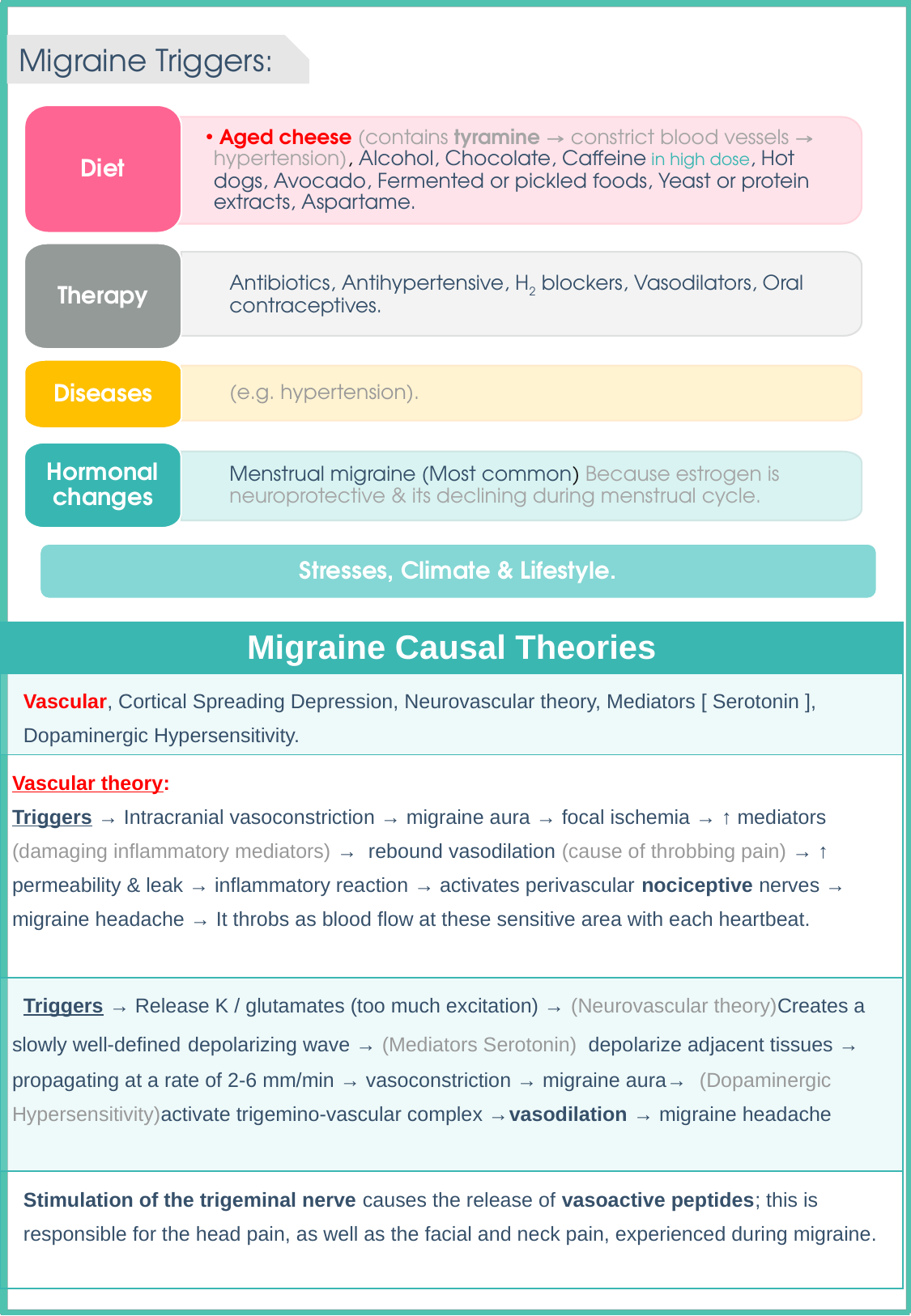

Migraine Triggers:
Diet
 Aged cheese (contains tyramine → constrict blood vessels → hypertension), Alcohol, Chocolate, Caffeine in high dose, Hot dogs, Avocado, Fermented or pickled foods, Yeast or protein extracts, Aspartame.
Therapy
Antibiotics, Antihypertensive, H2 blockers, Vasodilators, Oral contraceptives.
Diseases
(e.g. hypertension).
Hormonal changes
Menstrual migraine (Most common) Because estrogen is neuroprotective & its declining during menstrual cycle.
Stresses, Climate & Lifestyle.
| Migraine Causal Theories |
| --- |
| Vascular, Cortical Spreading Depression, Neurovascular theory, Mediators [ Serotonin ], Dopaminergic Hypersensitivity. |
| Vascular theory: Triggers → Intracranial vasoconstriction → migraine aura → focal ischemia → ↑ mediators (damaging inflammatory mediators) → rebound vasodilation (cause of throbbing pain) → ↑ permeability & leak → inflammatory reaction → activates perivascular nociceptive nerves → migraine headache → It throbs as blood flow at these sensitive area with each heartbeat. |
| Triggers → Release K / glutamates (too much excitation) → (Neurovascular theory)Creates a slowly well-defined depolarizing wave → (Mediators Serotonin) depolarize adjacent tissues → propagating at a rate of 2-6 mm/min → vasoconstriction → migraine aura→ (Dopaminergic Hypersensitivity)activate trigemino-vascular complex →vasodilation → migraine headache |
| Stimulation of the trigeminal nerve causes the release of vasoactive peptides; this is responsible for the head pain, as well as the facial and neck pain, experienced during migraine. |